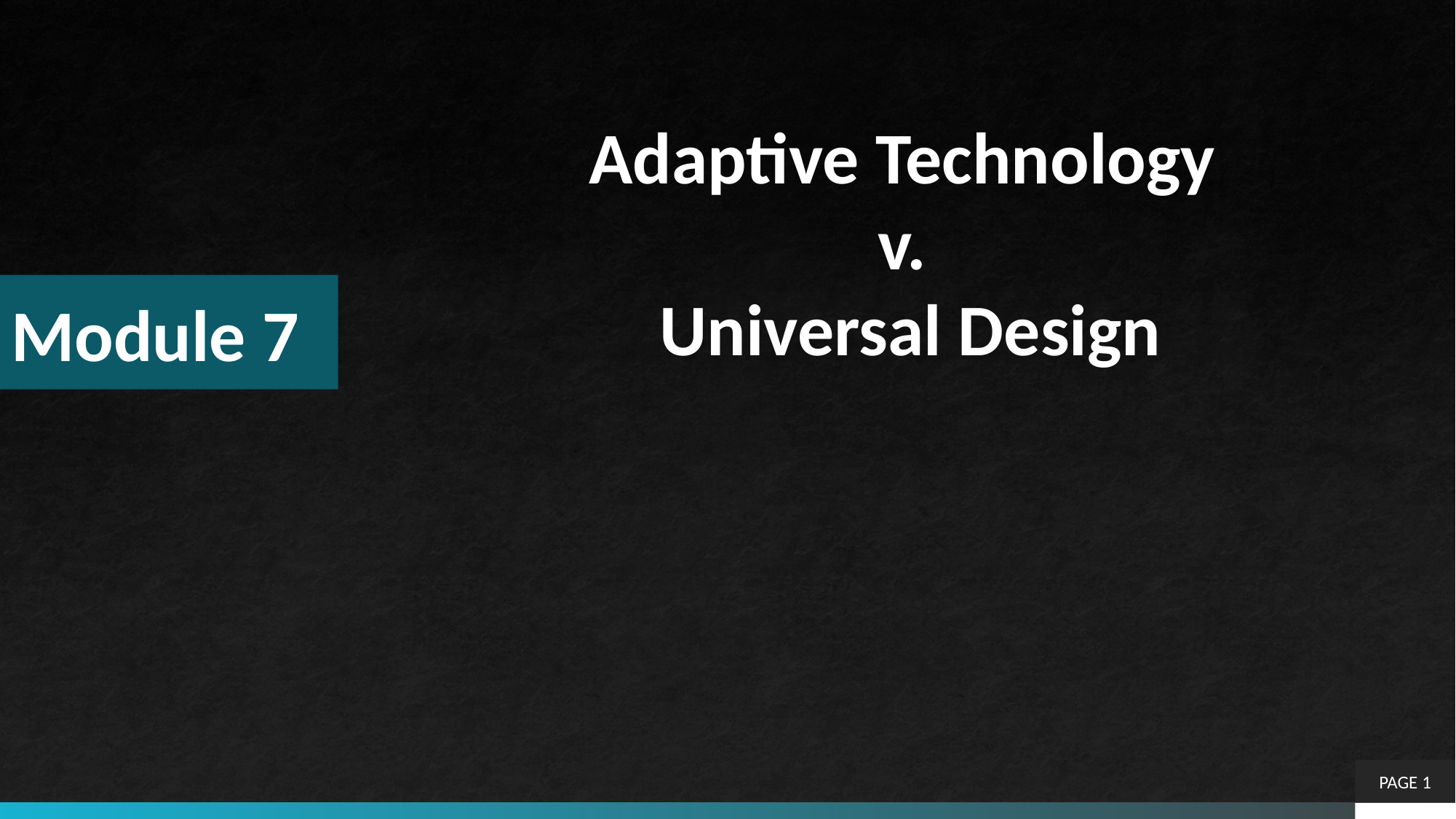

Adaptive Technology
v.
Universal Design
# Module 7
PAGE 1